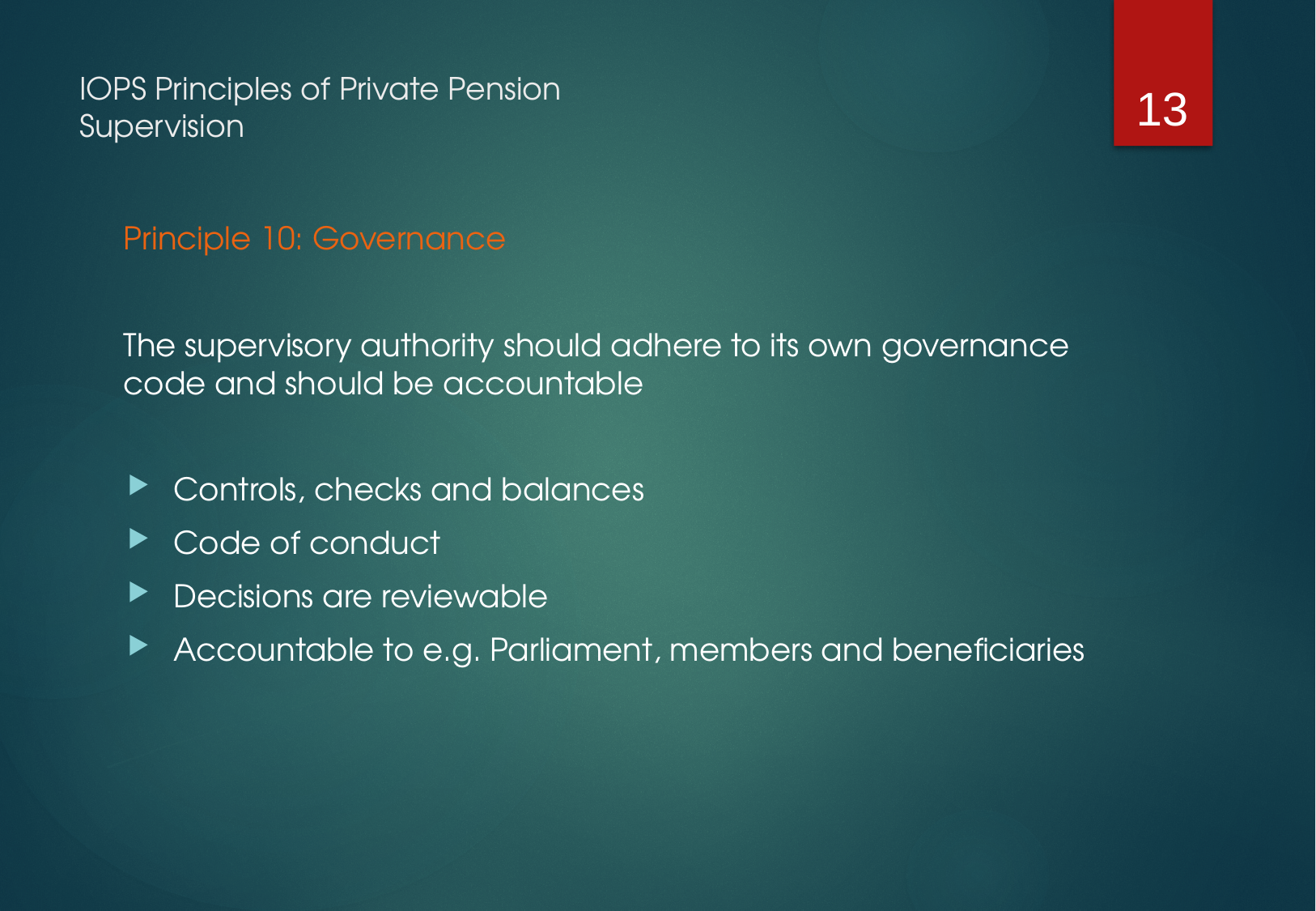

13
# IOPS Principles of Private Pension Supervision
	Principle 10: Governance

	The supervisory authority should adhere to its own governance code and should be accountable

Controls, checks and balances
Code of conduct
Decisions are reviewable
Accountable to e.g. Parliament, members and beneficiaries